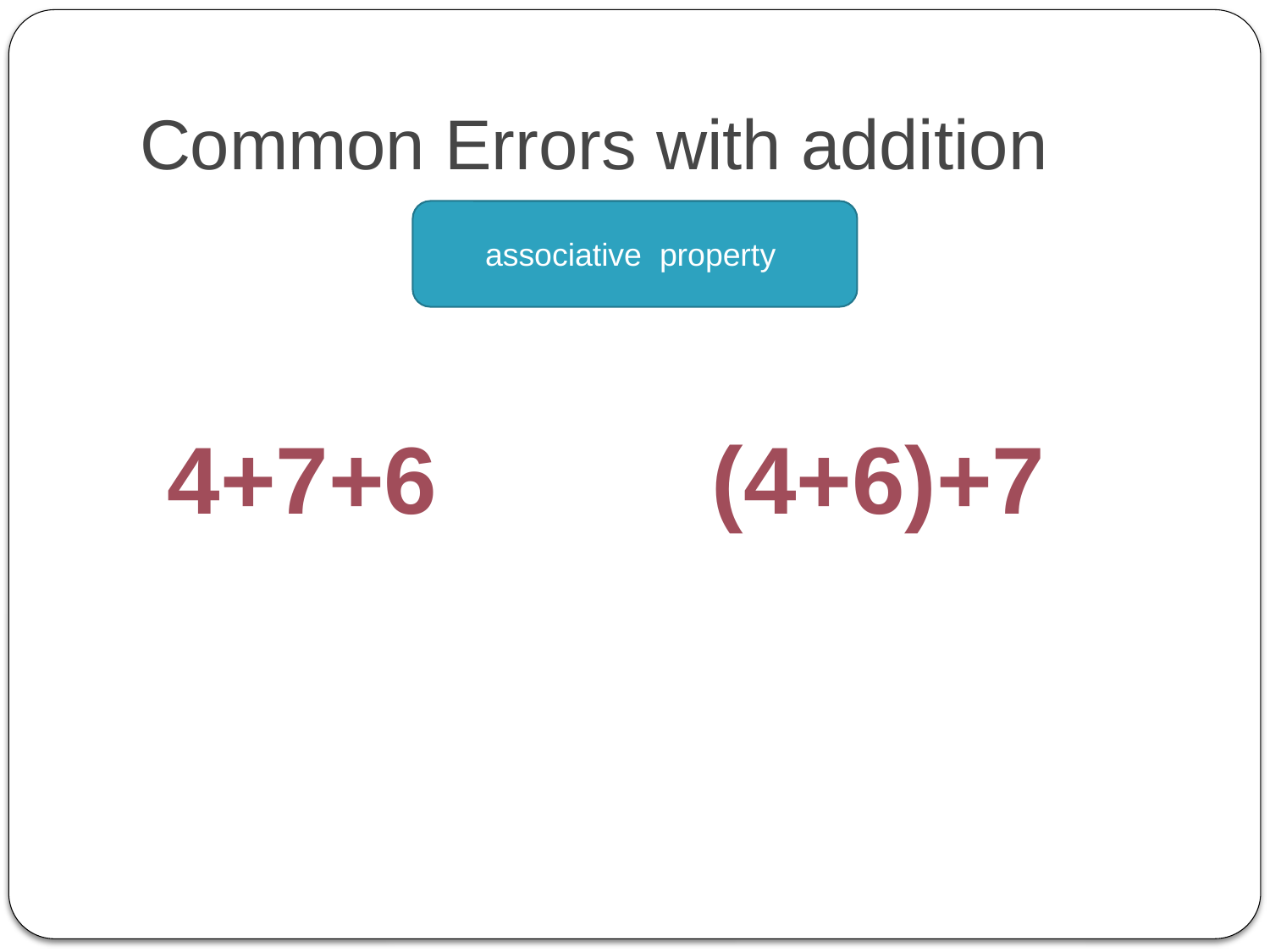

# Common Errors with addition
associative  property
4+7+6
(4+6)+7